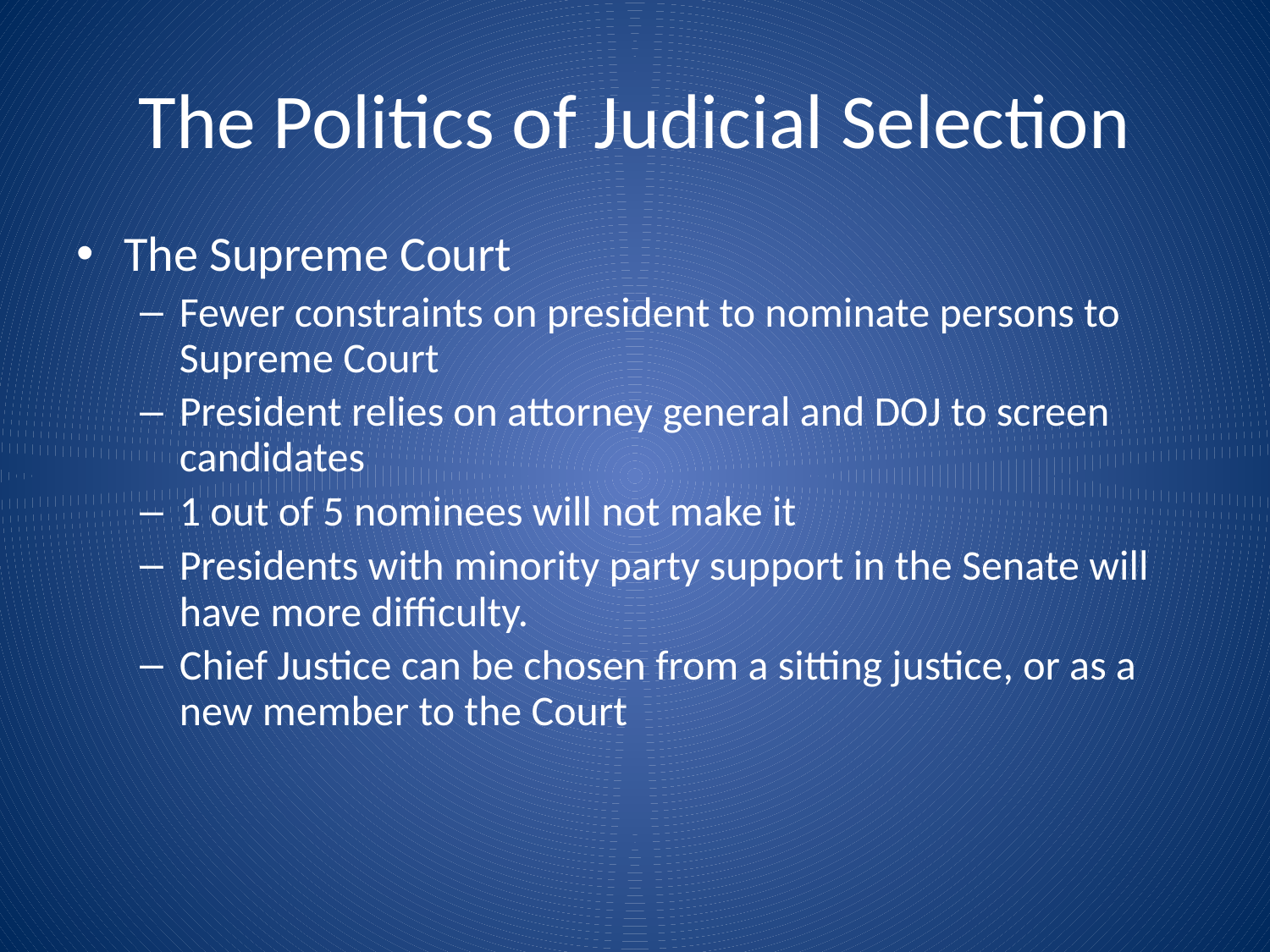

# The Politics of Judicial Selection
The Supreme Court
Fewer constraints on president to nominate persons to Supreme Court
President relies on attorney general and DOJ to screen candidates
1 out of 5 nominees will not make it
Presidents with minority party support in the Senate will have more difficulty.
Chief Justice can be chosen from a sitting justice, or as a new member to the Court